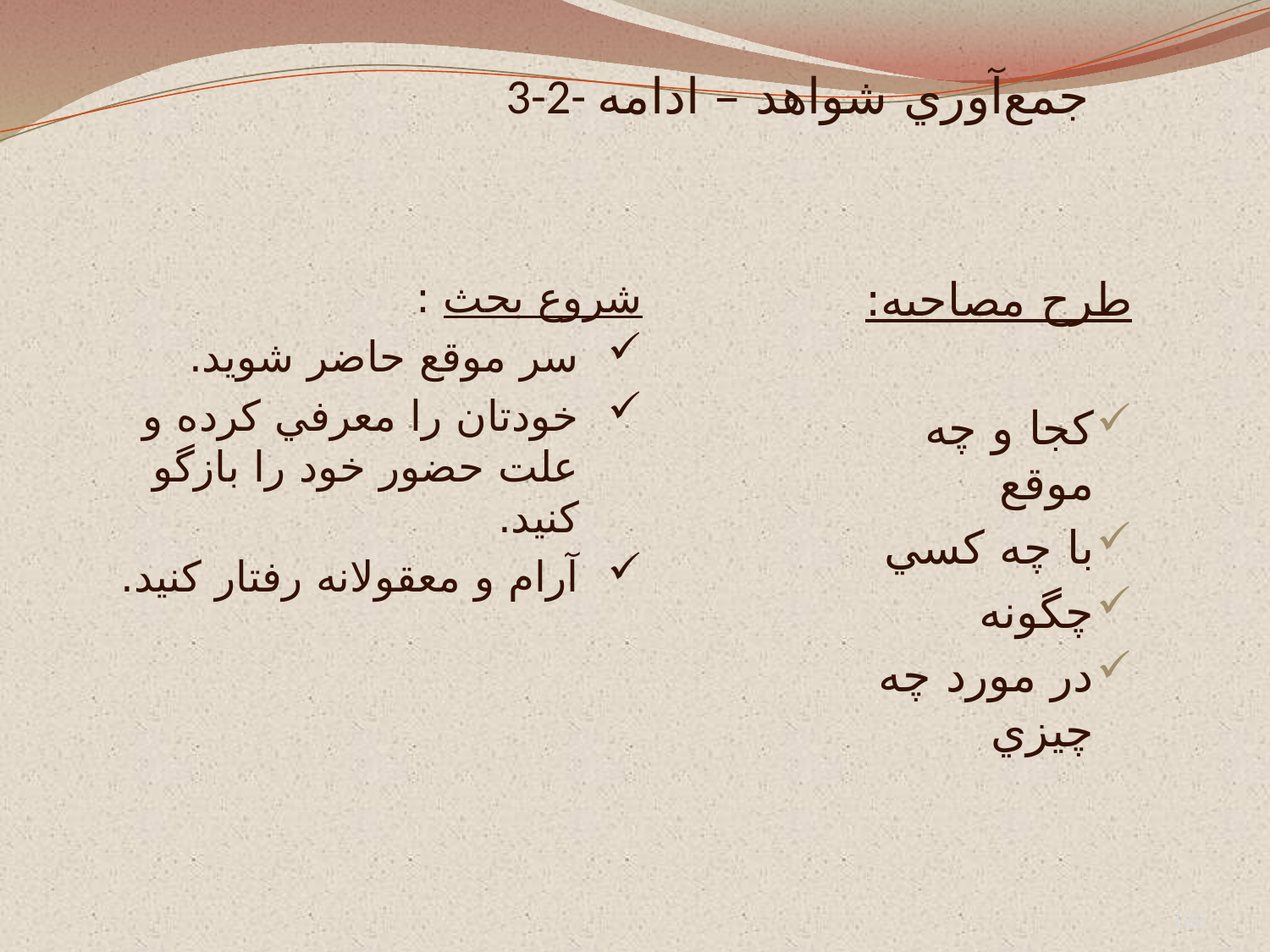

# 3-2- جمع‌آوري شواهد – ادامه
شروع بحث :
سر موقع حاضر شويد.
خودتان را معرفي كرده و علت حضور خود را بازگو كنيد.
آرام و معقولانه رفتار كنيد.
طرح مصاحبه:

كجا و چه موقع
با چه كسي
چگونه
در مورد چه چيزي
186